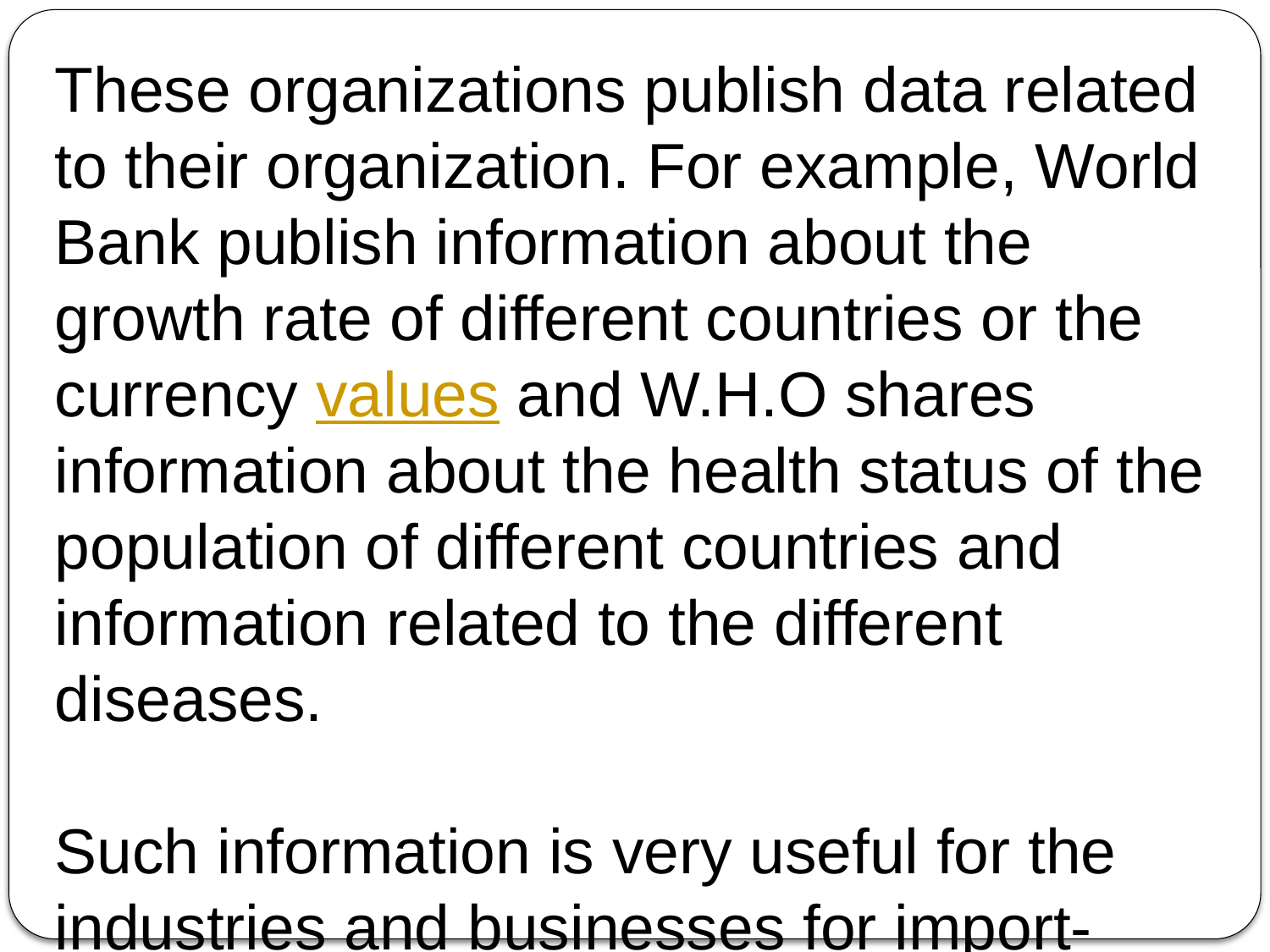

These organizations publish data related to their organization. For example, World Bank publish information about the growth rate of different countries or the currency values and W.H.O shares information about the health status of the population of different countries and information related to the different diseases.

Such information is very useful for the industries and businesses for import-export business.